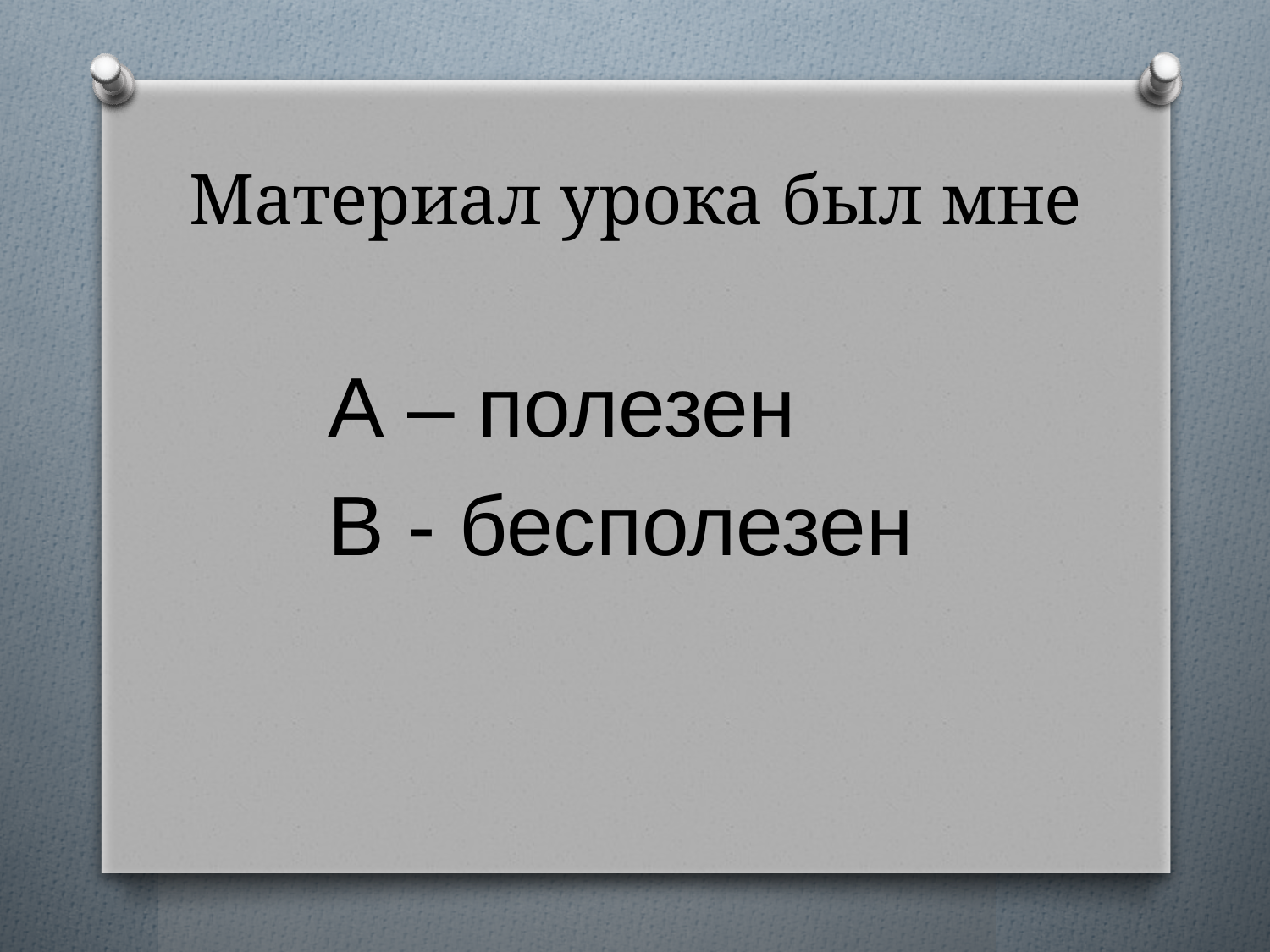

# Материал урока был мне
А – полезен
В - бесполезен